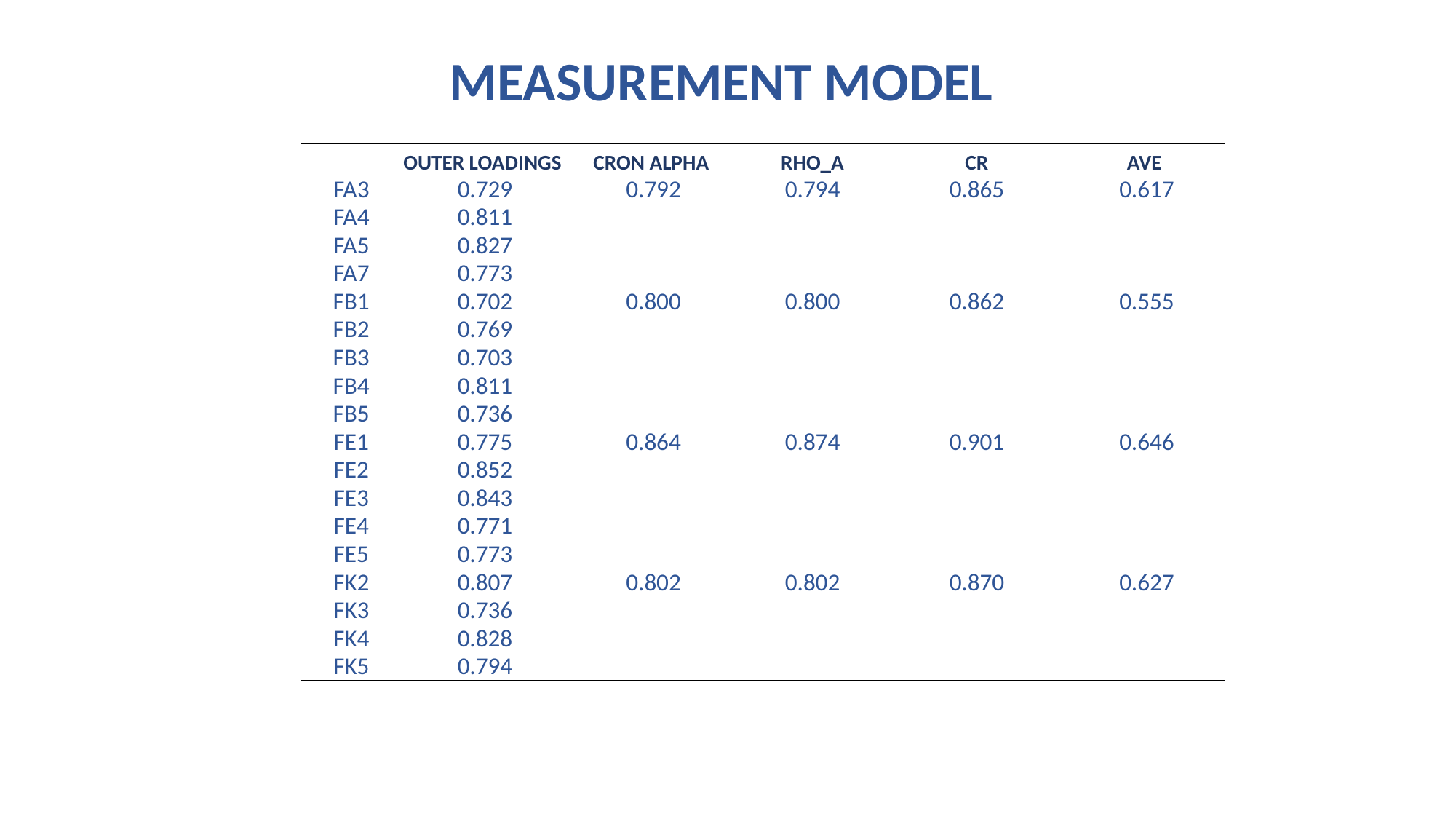

# MEASUREMENT MODEL
|  | OUTER LOADINGS | CRON ALPHA | RHO\_A | CR | AVE |
| --- | --- | --- | --- | --- | --- |
| FA3 | 0.729 | 0.792 | 0.794 | 0.865 | 0.617 |
| FA4 | 0.811 |  |  |  |  |
| FA5 | 0.827 |  |  |  |  |
| FA7 | 0.773 |  |  |  |  |
| FB1 | 0.702 | 0.800 | 0.800 | 0.862 | 0.555 |
| FB2 | 0.769 |  |  |  |  |
| FB3 | 0.703 |  |  |  |  |
| FB4 | 0.811 |  |  |  |  |
| FB5 | 0.736 |  |  |  |  |
| FE1 | 0.775 | 0.864 | 0.874 | 0.901 | 0.646 |
| FE2 | 0.852 |  |  |  |  |
| FE3 | 0.843 |  |  |  |  |
| FE4 | 0.771 |  |  |  |  |
| FE5 | 0.773 |  |  |  |  |
| FK2 | 0.807 | 0.802 | 0.802 | 0.870 | 0.627 |
| FK3 | 0.736 |  |  |  |  |
| FK4 | 0.828 |  |  |  |  |
| FK5 | 0.794 |  |  |  |  |